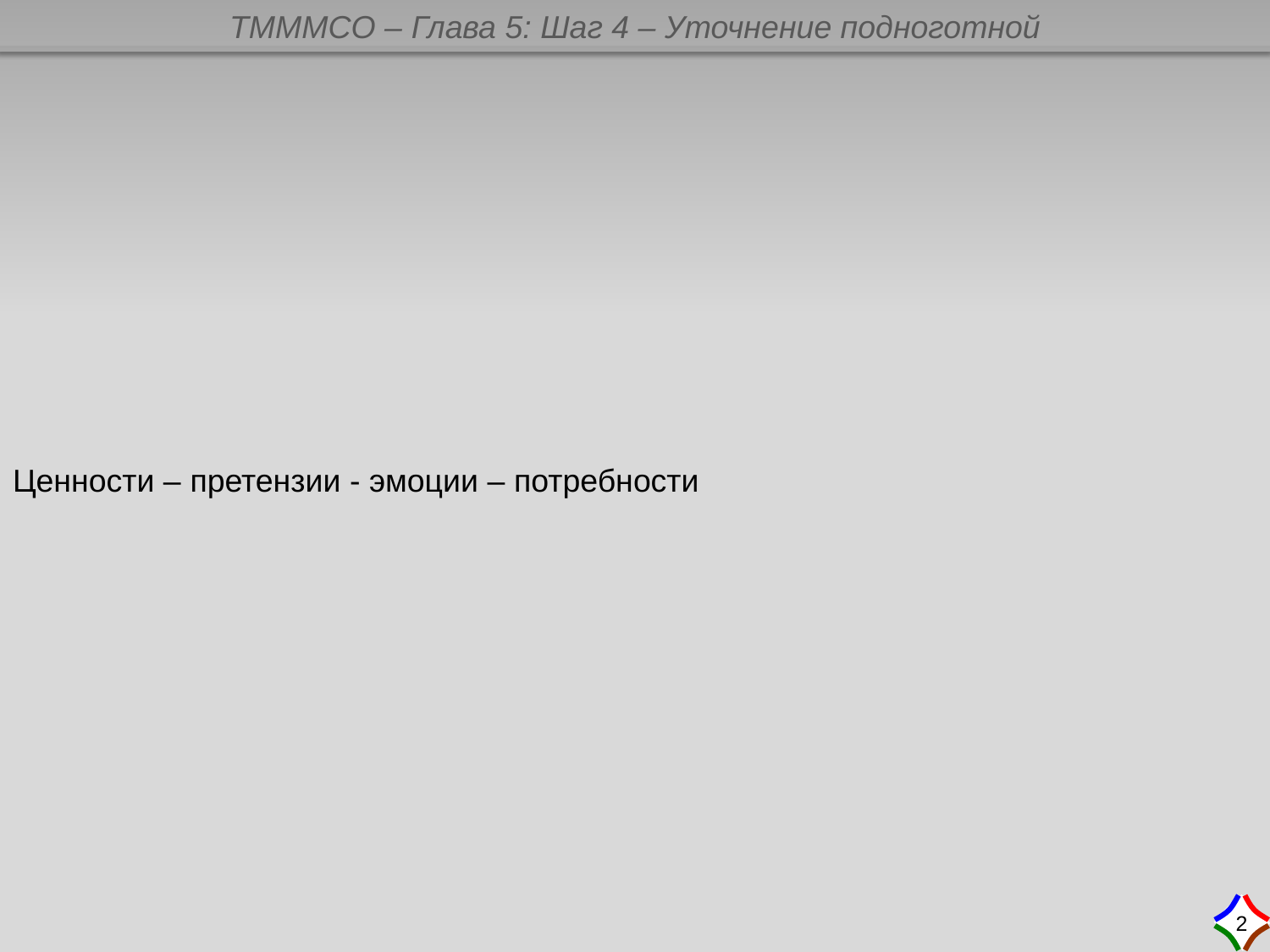

Ценности – претензии - эмоции – потребности